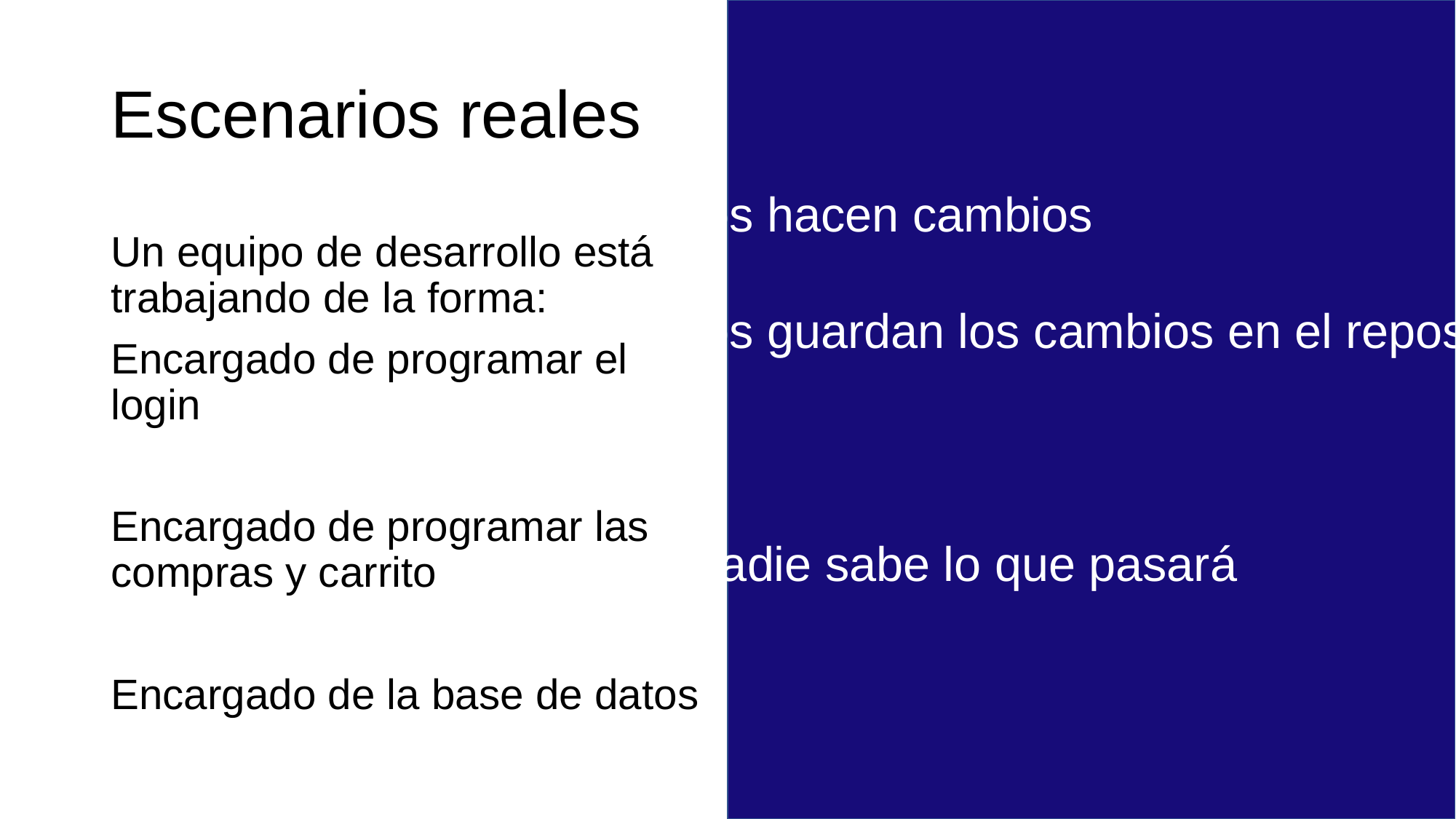

# Escenarios reales
Al juntar el código:

Deja de compilar
Algo falla
Nadie lo probó todo junto
El ambiente de producción no inicia
Todos hacen cambios

Todos guardan los cambios en el repositorio

Ya nadie sabe lo que pasará
Un equipo de desarrollo está trabajando de la forma:
Encargado de programar el login

Encargado de programar las compras y carrito

Encargado de la base de datos